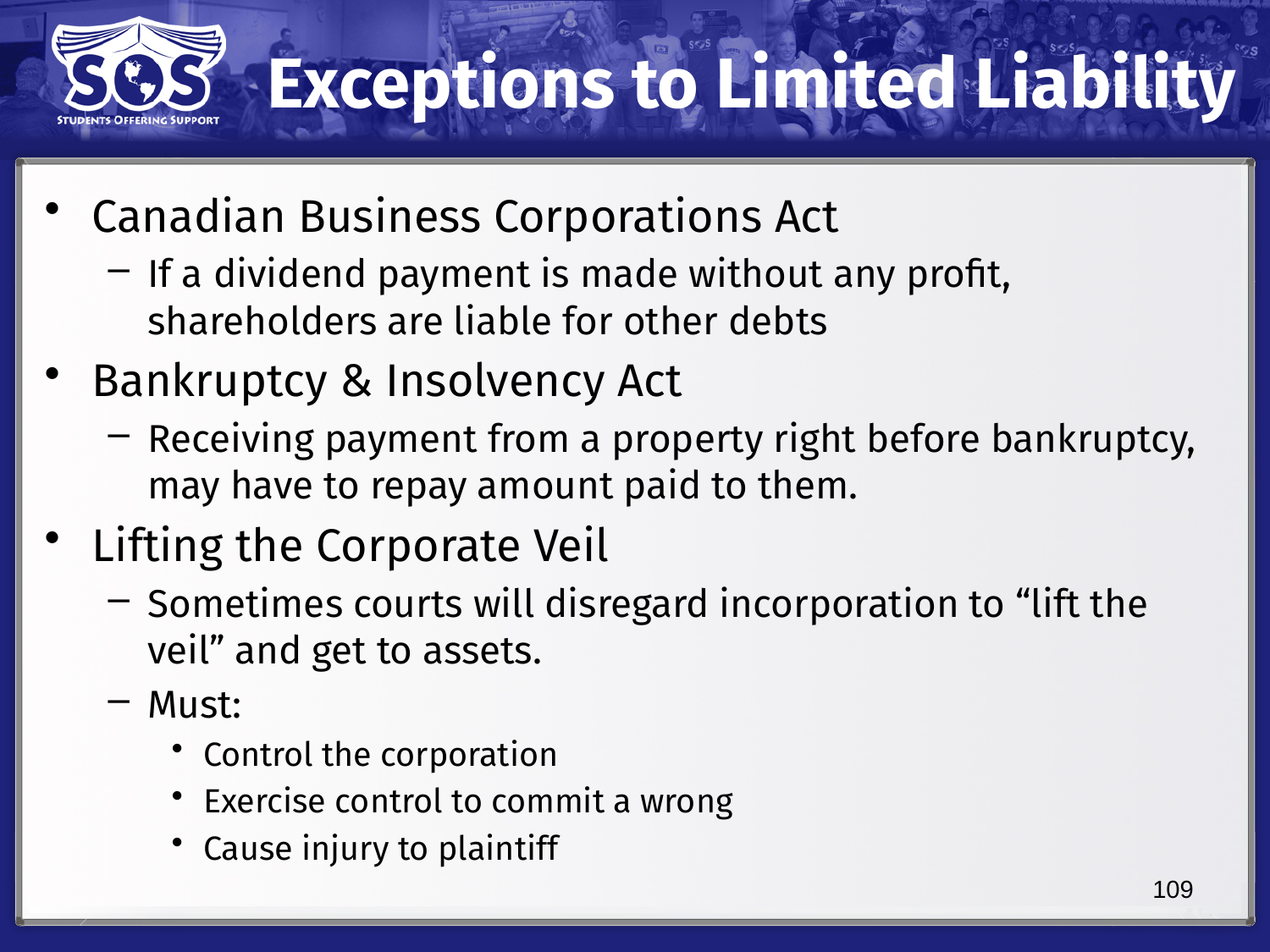

# Exceptions to Limited Liability
Canadian Business Corporations Act
If a dividend payment is made without any profit, shareholders are liable for other debts
Bankruptcy & Insolvency Act
Receiving payment from a property right before bankruptcy, may have to repay amount paid to them.
Lifting the Corporate Veil
Sometimes courts will disregard incorporation to “lift the veil” and get to assets.
Must:
Control the corporation
Exercise control to commit a wrong
Cause injury to plaintiff

109